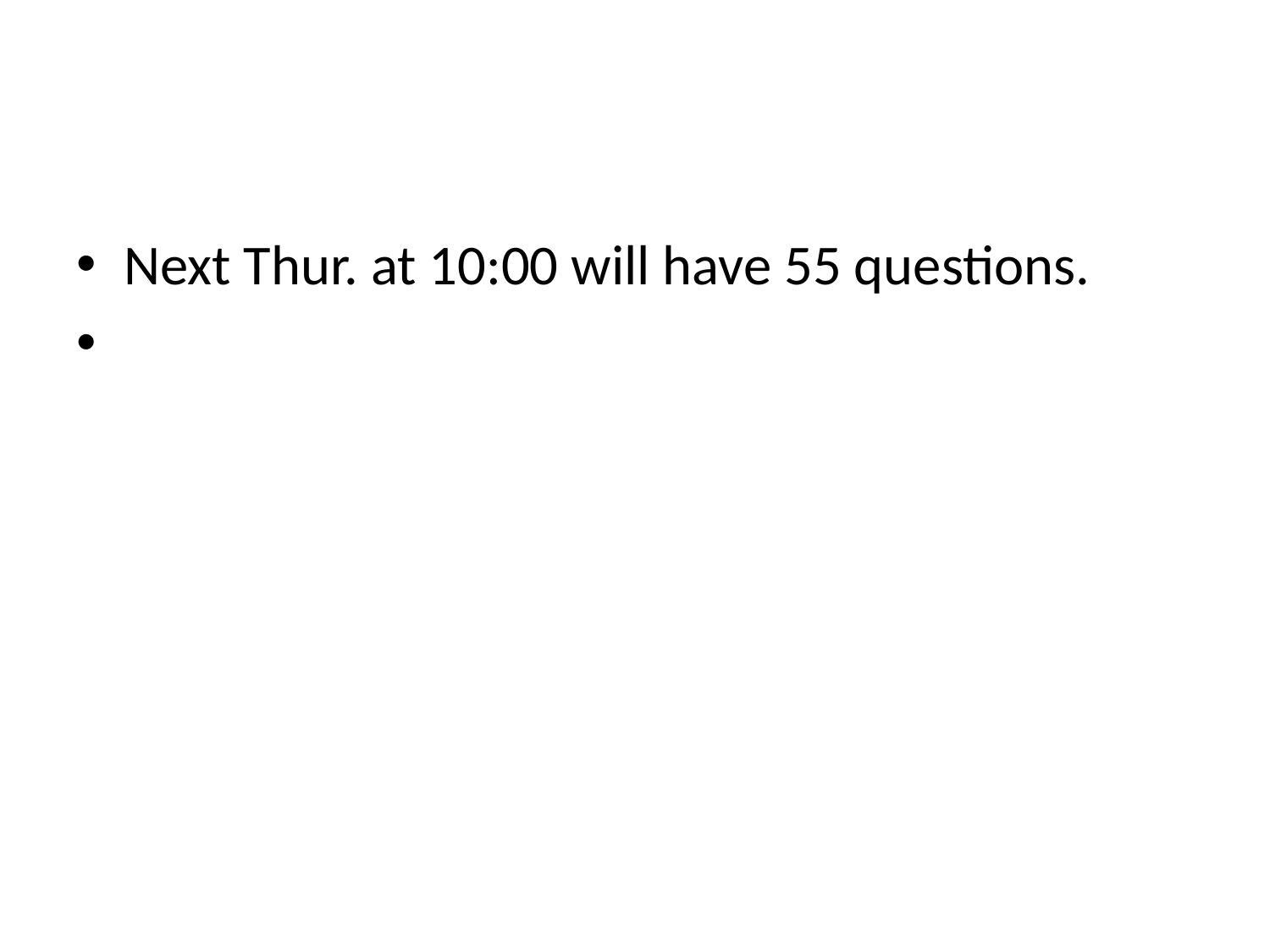

#
Next Thur. at 10:00 will have 55 questions.